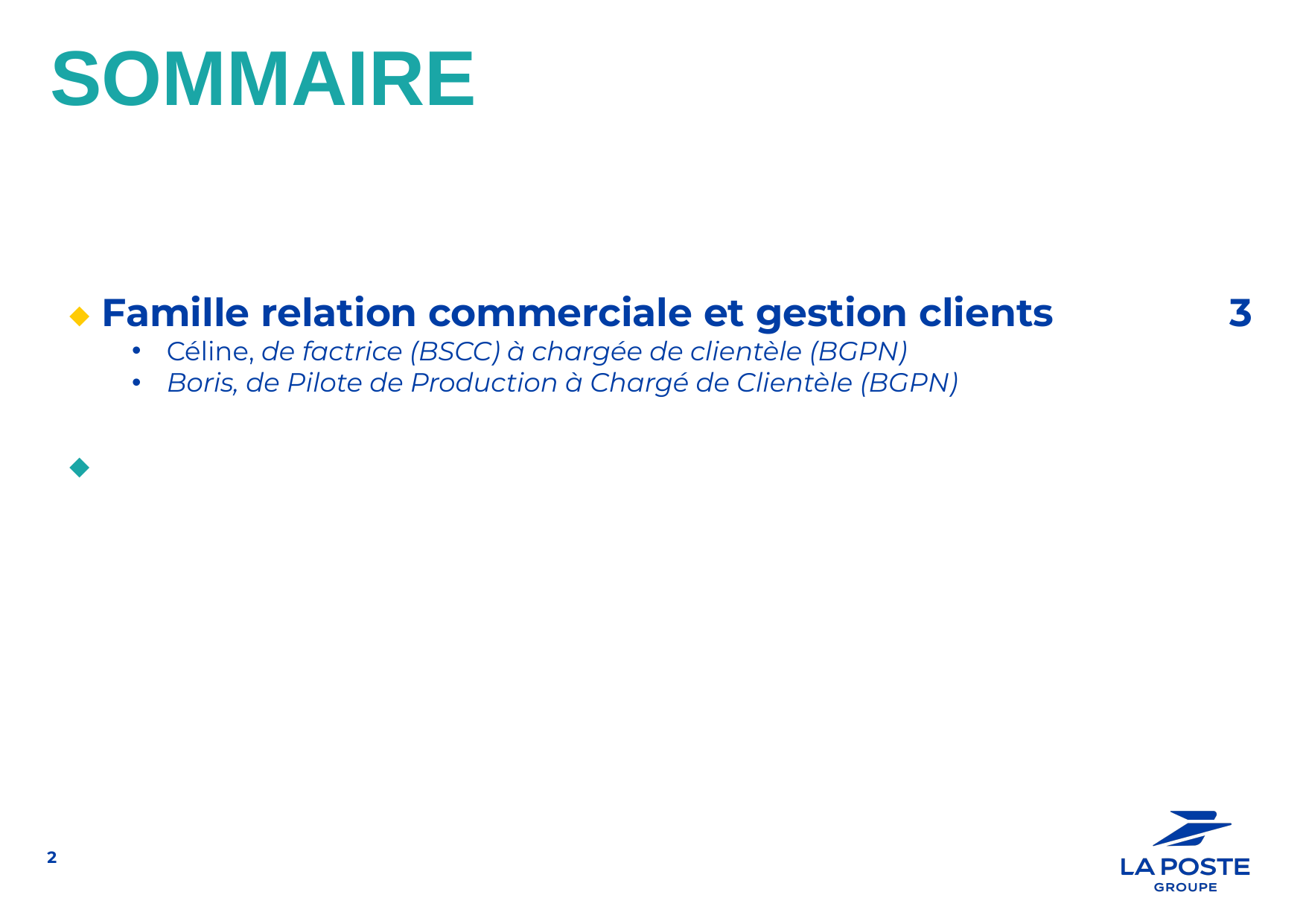

◆ Famille relation commerciale et gestion clients		    3
Céline, de factrice (BSCC) à chargée de clientèle (BGPN)
Boris, de Pilote de Production à Chargé de Clientèle (BGPN)

◆
2